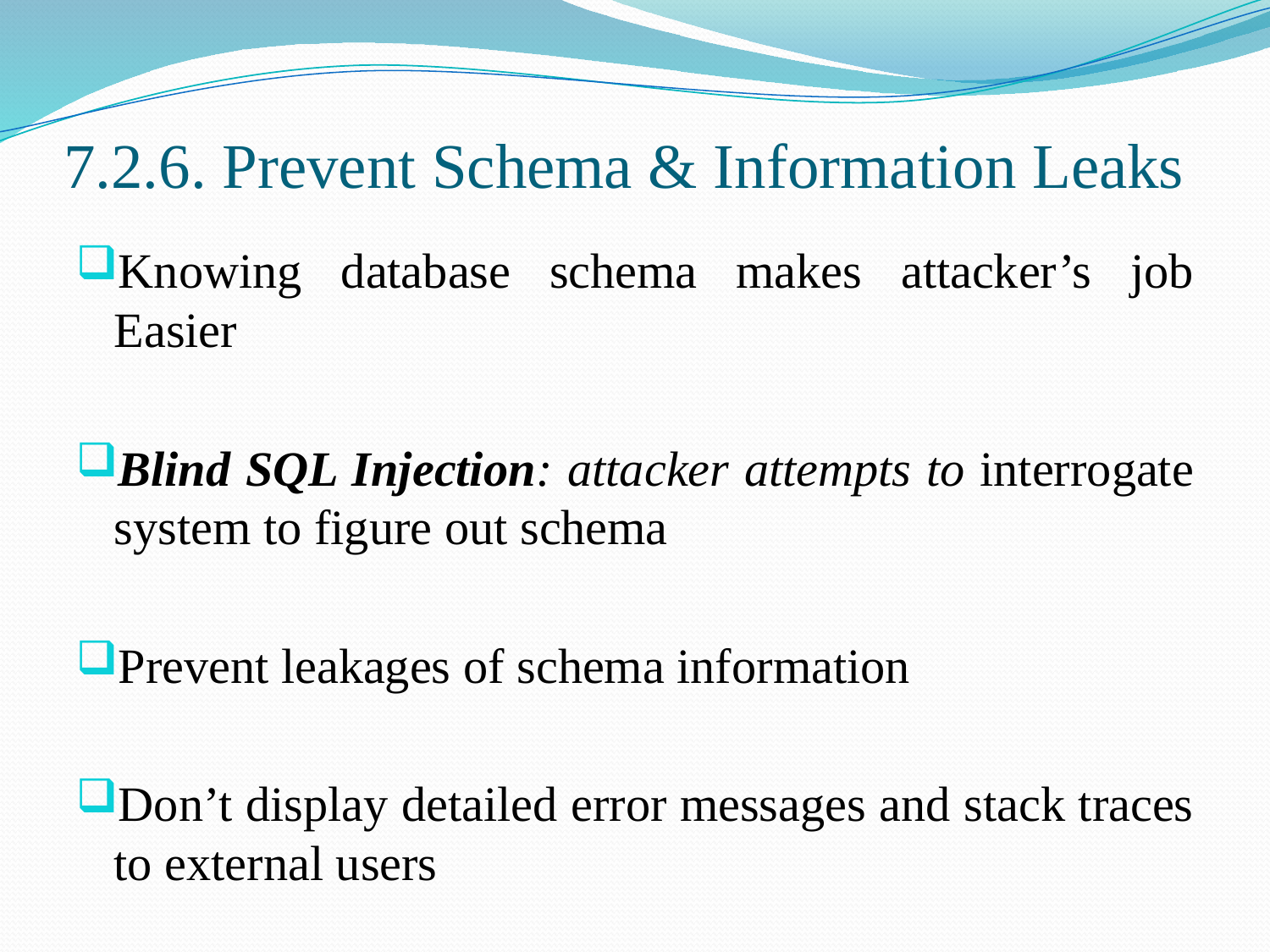

# 7.2.6. Prevent Schema & Information Leaks
Knowing database schema makes attacker’s job Easier

Blind SQL Injection: attacker attempts to interrogate system to figure out schema

Prevent leakages of schema information

Don’t display detailed error messages and stack traces to external users